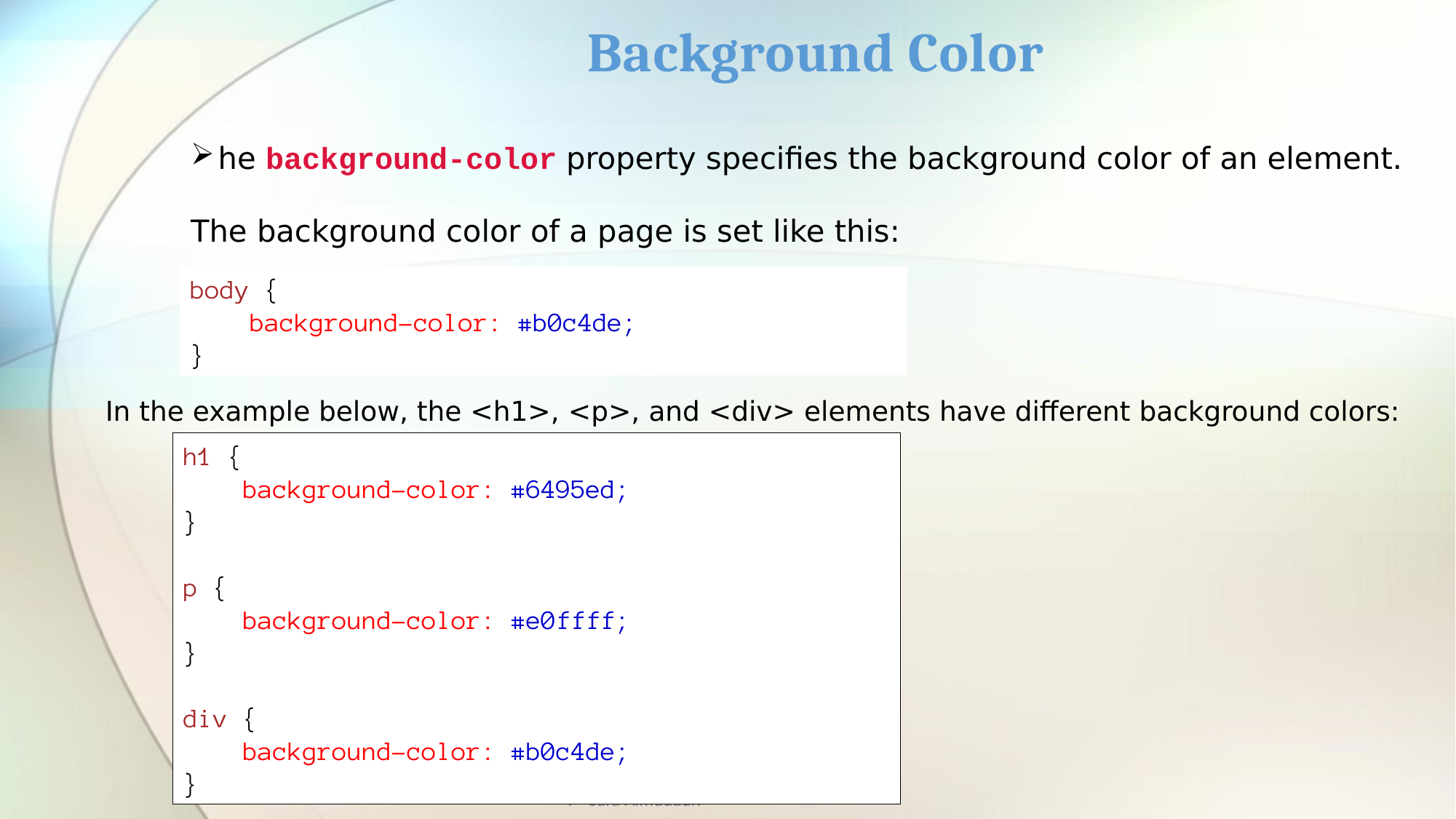

# Background Color
he background-color property specifies the background color of an element.

The background color of a page is set like this:
body {
    background-color: #b0c4de;
}
In the example below, the <h1>, <p>, and <div> elements have different background colors:
h1 {
    background-color: #6495ed;
}
p {
    background-color: #e0ffff;
}
div {
    background-color: #b0c4de;
}
Development of Internet Application 1501CT - Sara Almudauh